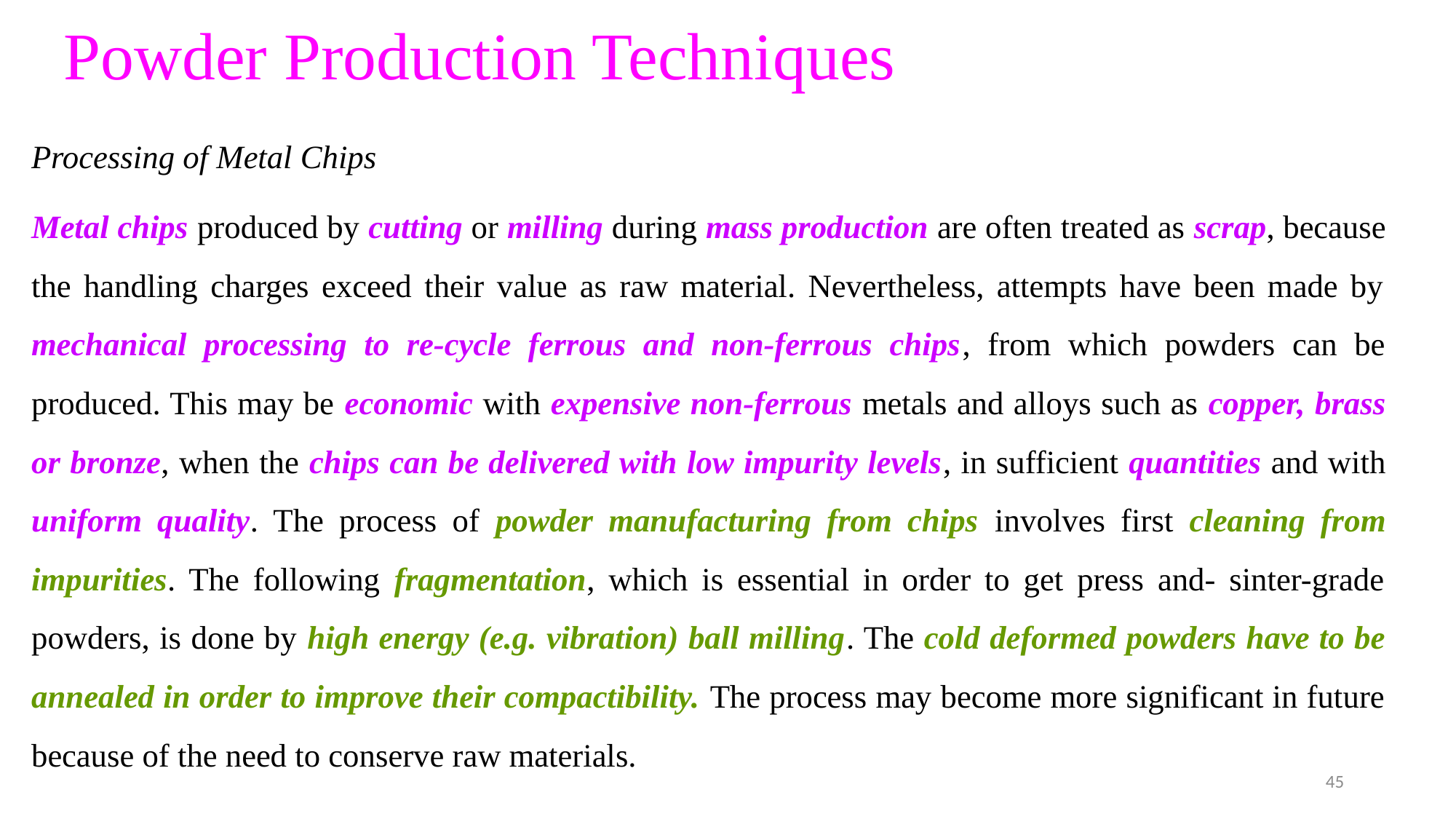

# Powder Production Techniques
Processing of Metal Chips
Metal chips produced by cutting or milling during mass production are often treated as scrap, because the handling charges exceed their value as raw material. Nevertheless, attempts have been made by mechanical processing to re-cycle ferrous and non-ferrous chips, from which powders can be produced. This may be economic with expensive non-ferrous metals and alloys such as copper, brass or bronze, when the chips can be delivered with low impurity levels, in sufficient quantities and with uniform quality. The process of powder manufacturing from chips involves first cleaning from impurities. The following fragmentation, which is essential in order to get press and- sinter-grade powders, is done by high energy (e.g. vibration) ball milling. The cold deformed powders have to be annealed in order to improve their compactibility. The process may become more significant in future because of the need to conserve raw materials.

45